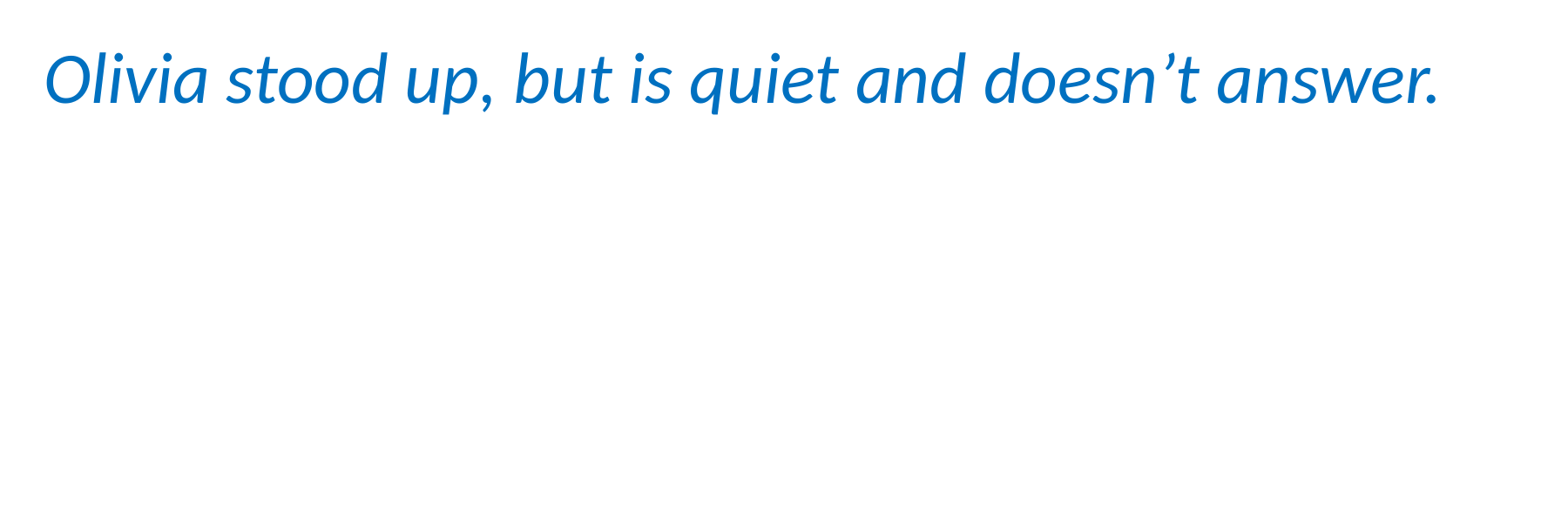

Olivia stood up, but is quiet and doesn’t answer.